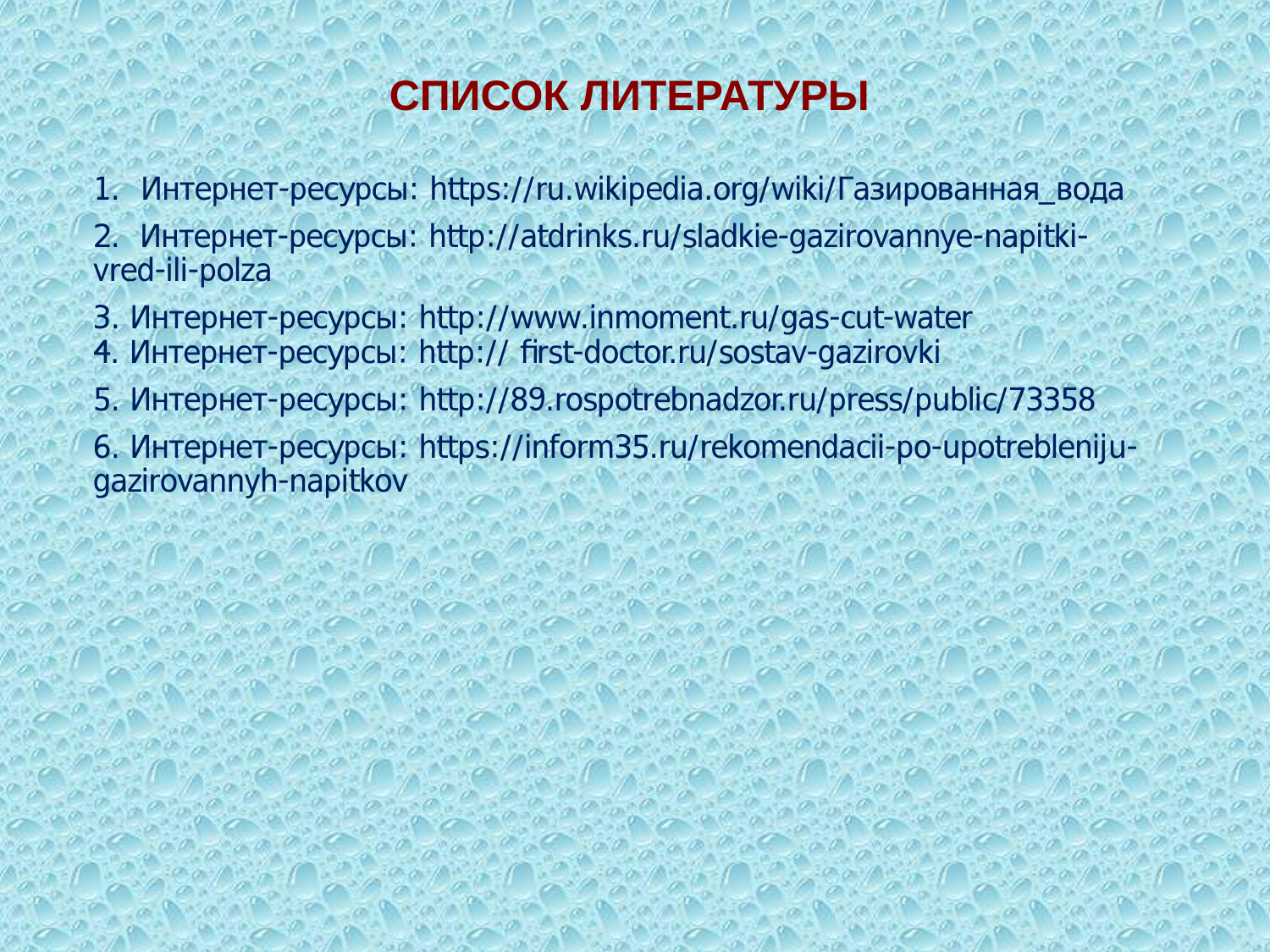

# СПИСОК ЛИТЕРАТУРЫ
Интернет-ресурсы: https://ru.wikipedia.org/wiki/Газированная_вода
2.  Интернет-ресурсы: http://atdrinks.ru/sladkie-gazirovannye-napitki-vred-ili-polza
3. Интернет-ресурсы: http://www.inmoment.ru/gas-cut-water
4. Интернет-ресурсы: http:// first-doctor.ru/sostav-gazirovki
5. Интернет-ресурсы: http://89.rospotrebnadzor.ru/press/public/73358
6. Интернет-ресурсы: https://inform35.ru/rekomendacii-po-upotrebleniju-gazirovannyh-napitkov